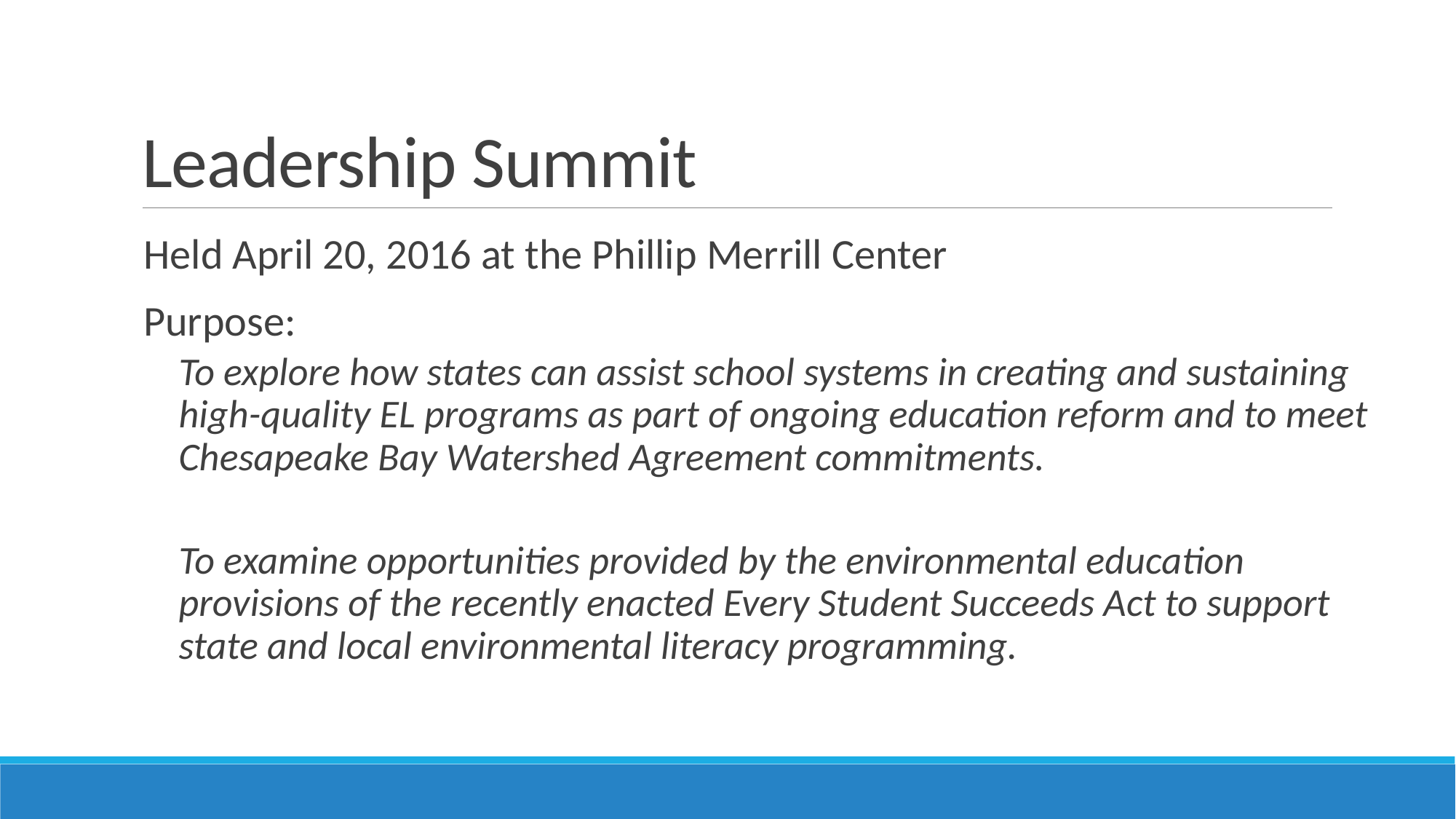

# Leadership Summit
Held April 20, 2016 at the Phillip Merrill Center
Purpose:
To explore how states can assist school systems in creating and sustaining high-quality EL programs as part of ongoing education reform and to meet Chesapeake Bay Watershed Agreement commitments.

To examine opportunities provided by the environmental education provisions of the recently enacted Every Student Succeeds Act to support state and local environmental literacy programming.